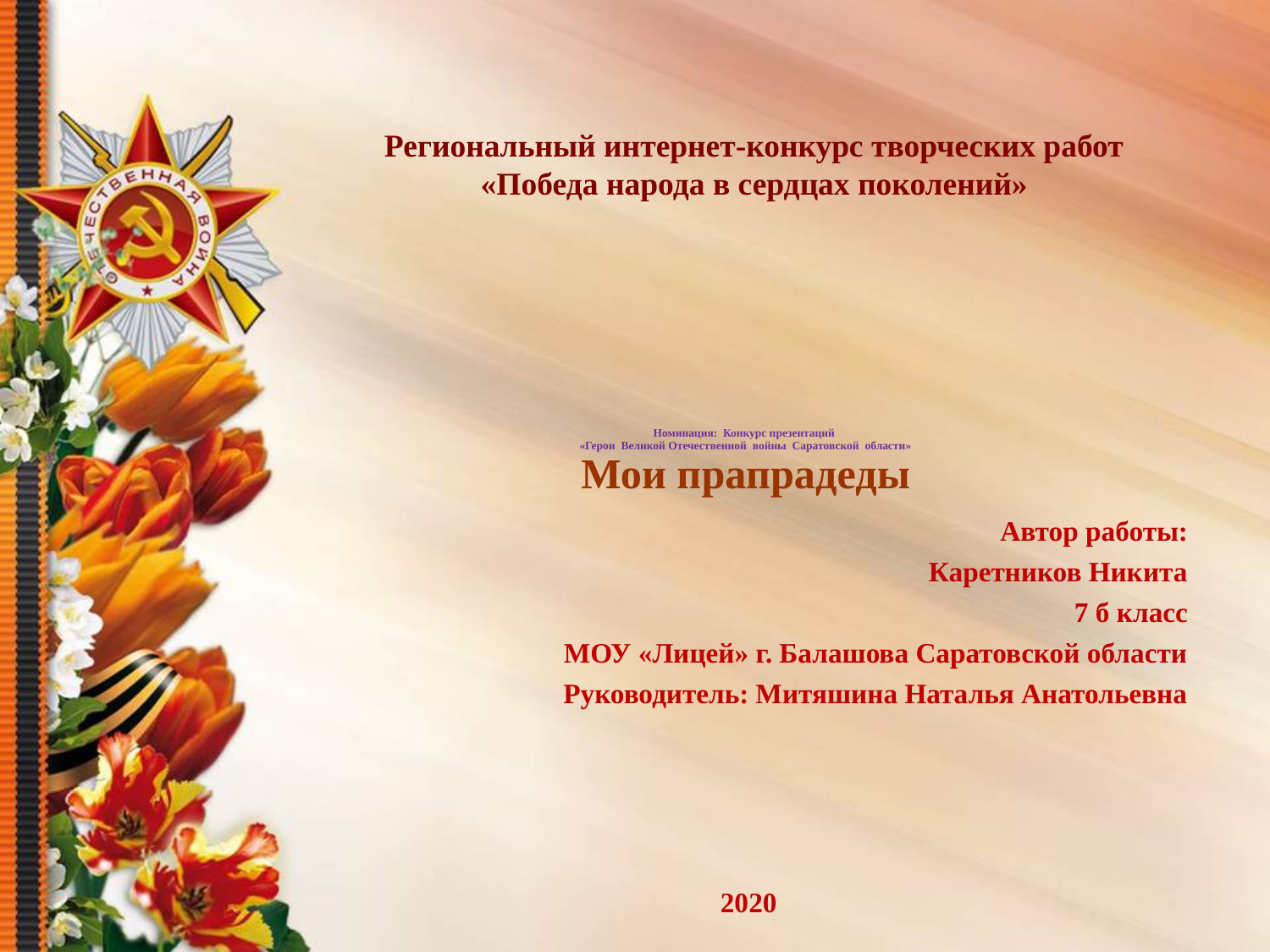

Региональный интернет-конкурс творческих работ «Победа народа в сердцах поколений»
# Номинация:  Конкурс презентаций «Герои  Великой Отечественной  войны  Саратовской  области» Мои прапрадеды
Автор работы:
Каретников Никита
7 б класс
МОУ «Лицей» г. Балашова Саратовской области
Руководитель: Митяшина Наталья Анатольевна

2020